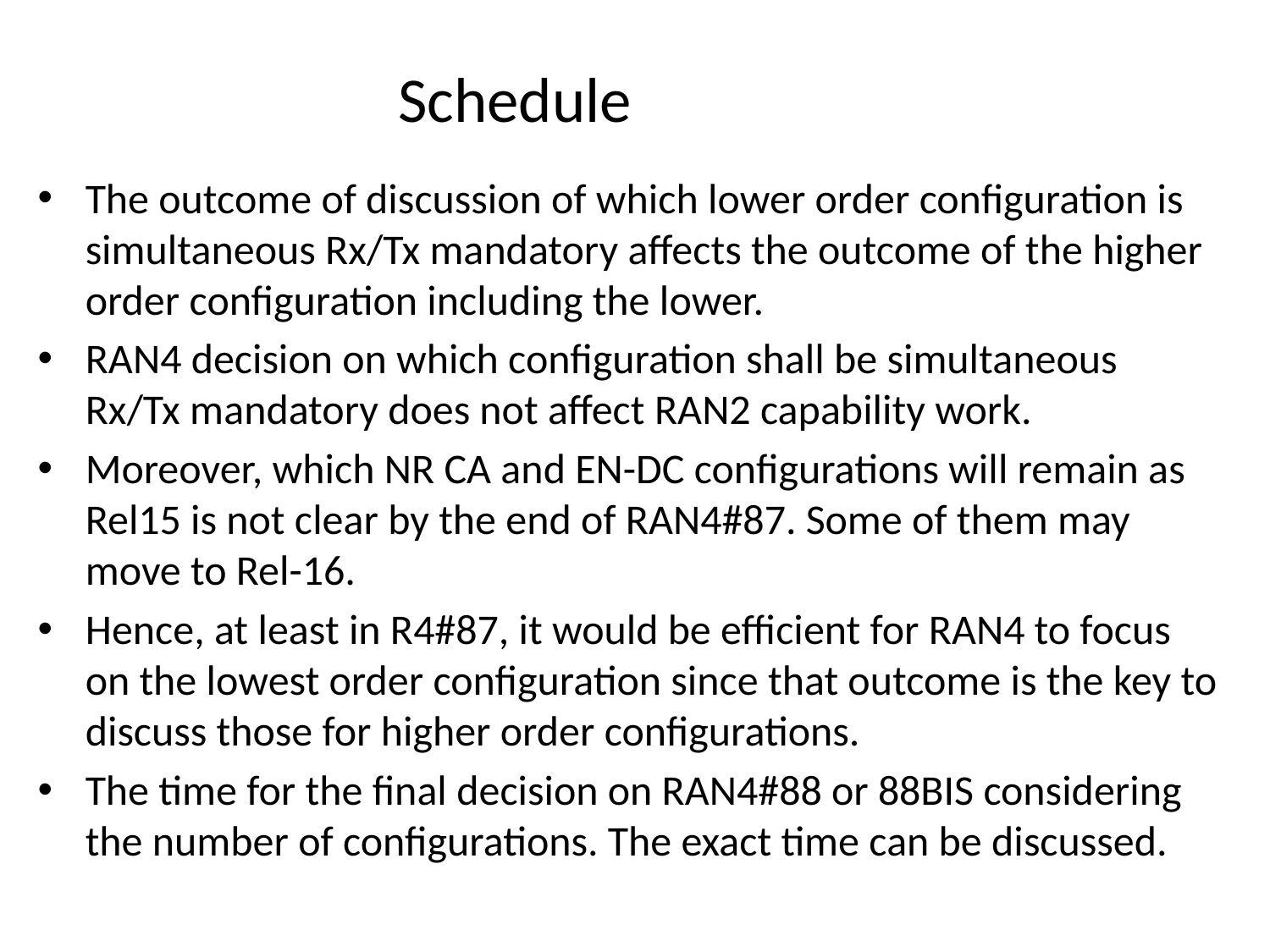

# Schedule
The outcome of discussion of which lower order configuration is simultaneous Rx/Tx mandatory affects the outcome of the higher order configuration including the lower.
RAN4 decision on which configuration shall be simultaneous Rx/Tx mandatory does not affect RAN2 capability work.
Moreover, which NR CA and EN-DC configurations will remain as Rel15 is not clear by the end of RAN4#87. Some of them may move to Rel-16.
Hence, at least in R4#87, it would be efficient for RAN4 to focus on the lowest order configuration since that outcome is the key to discuss those for higher order configurations.
The time for the final decision on RAN4#88 or 88BIS considering the number of configurations. The exact time can be discussed.
Slide 6